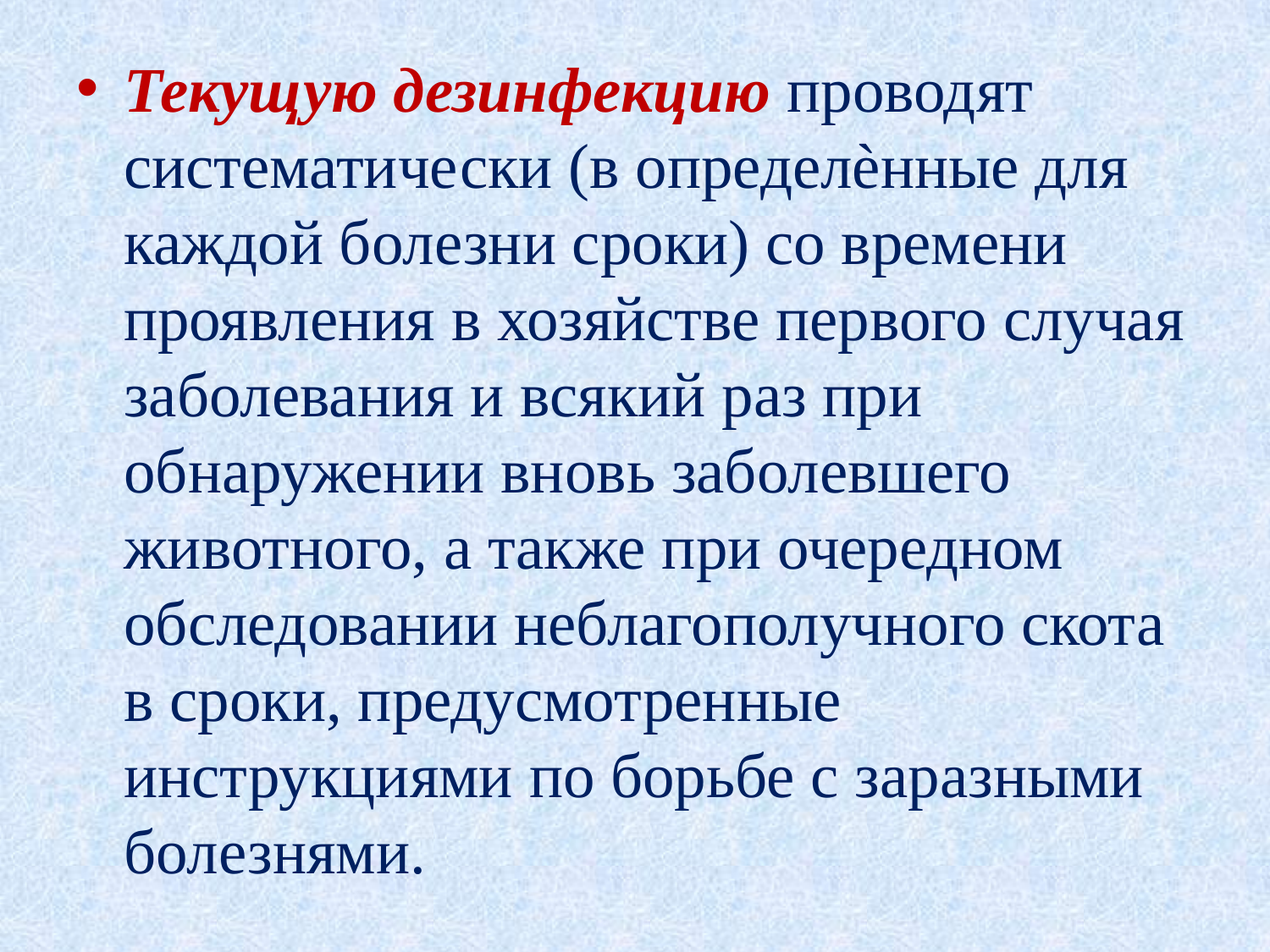

Текущую дезинфекцию проводят систематически (в определѐнные для каждой болезни сроки) со времени проявления в хозяйстве первого случая заболевания и всякий раз при обнаружении вновь заболевшего животного, а также при очередном обследовании неблагополучного скота в сроки, предусмотренные инструкциями по борьбе с заразными болезнями.